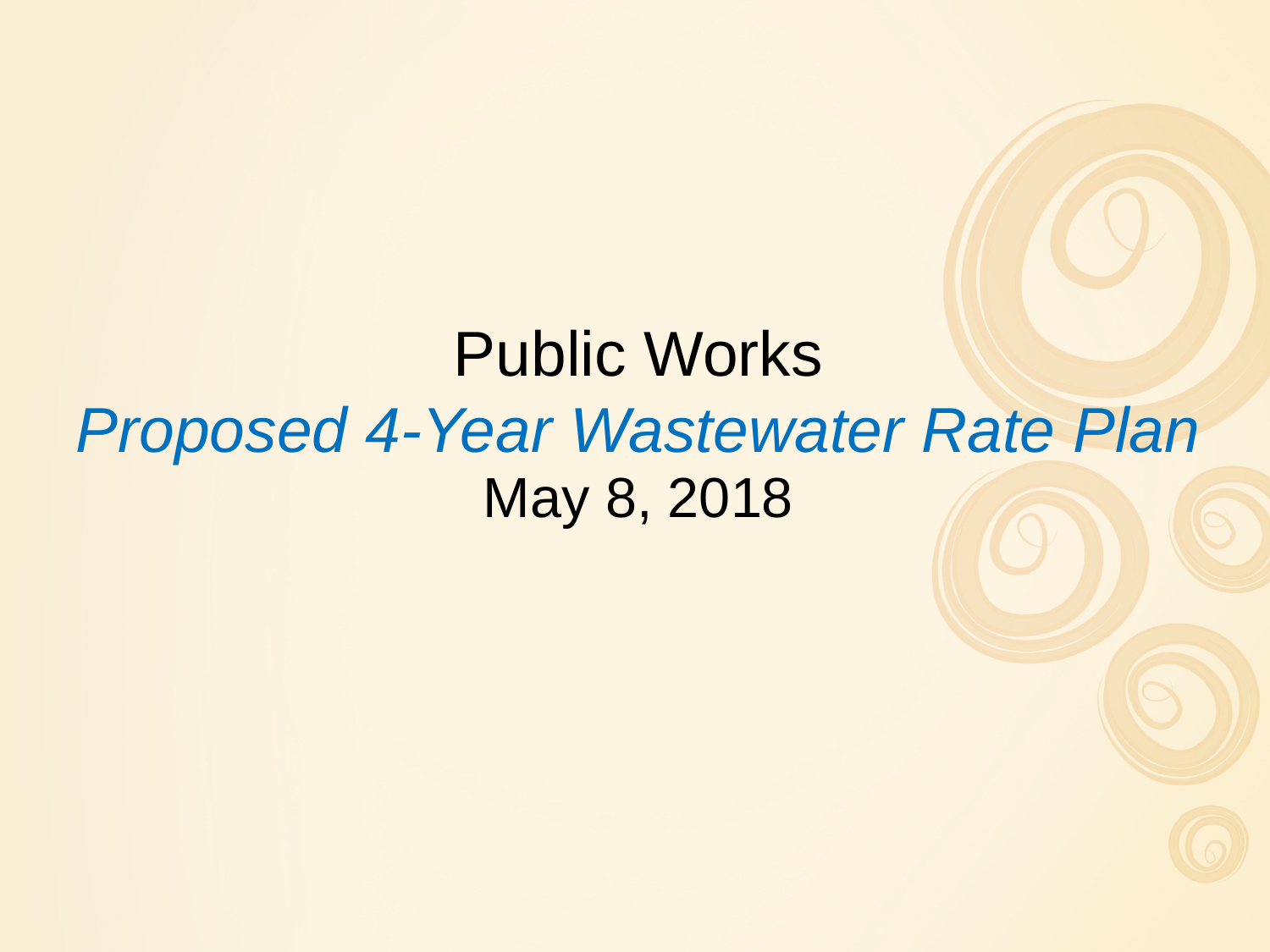

Public Works
Proposed 4-Year Wastewater Rate Plan
May 8, 2018